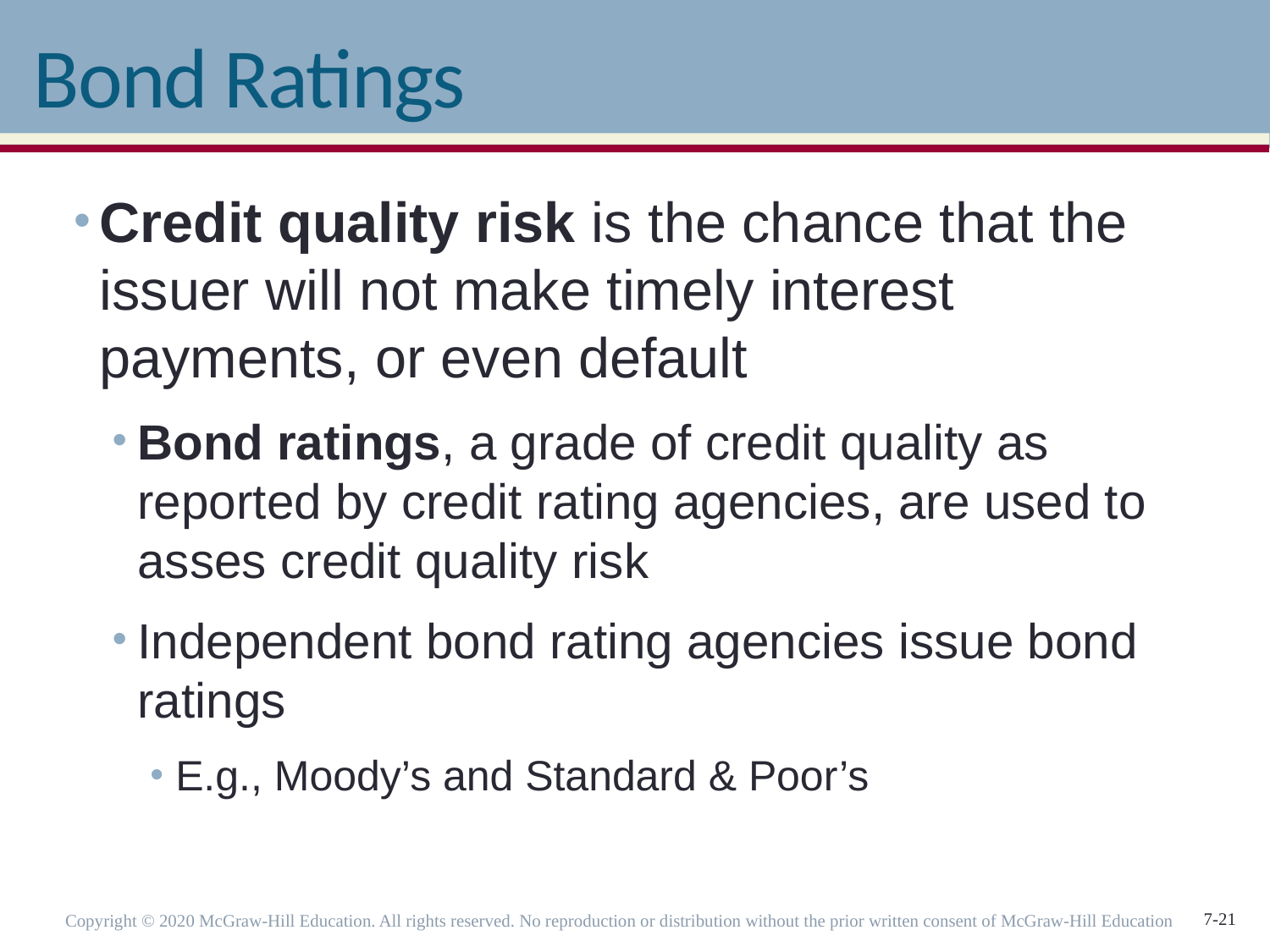

# Bond Ratings
Credit quality risk is the chance that the issuer will not make timely interest payments, or even default
Bond ratings, a grade of credit quality as reported by credit rating agencies, are used to asses credit quality risk
Independent bond rating agencies issue bond ratings
E.g., Moody’s and Standard & Poor’s
Copyright © 2020 McGraw-Hill Education. All rights reserved. No reproduction or distribution without the prior written consent of McGraw-Hill Education